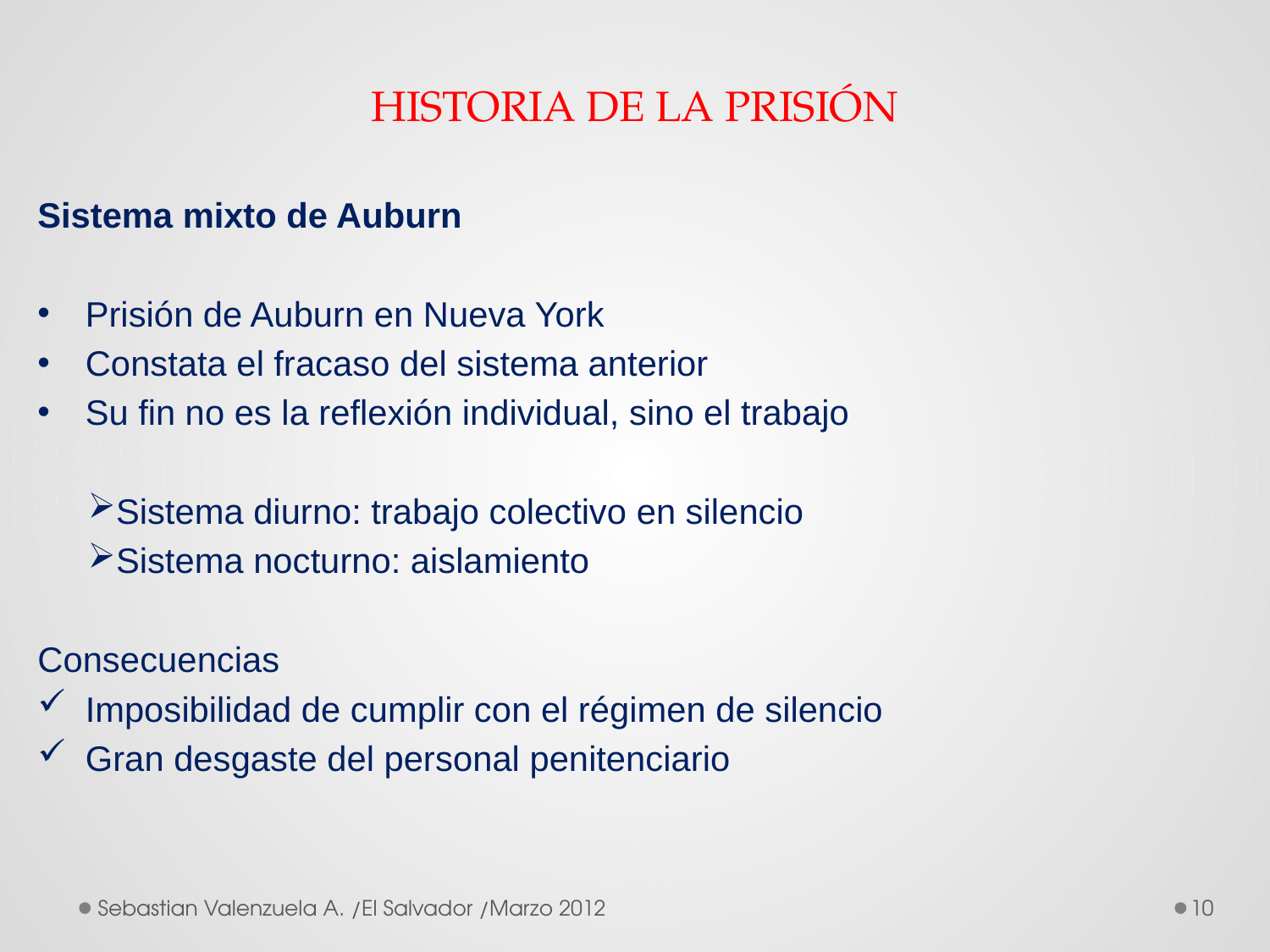

# HISTORIA DE LA PRISIÓN
Sistema mixto de Auburn

Prisión de Auburn en Nueva York
Constata el fracaso del sistema anterior
Su fin no es la reflexión individual, sino el trabajo

Sistema diurno: trabajo colectivo en silencio
Sistema nocturno: aislamiento

Consecuencias
Imposibilidad de cumplir con el régimen de silencio
Gran desgaste del personal penitenciario
Sebastian Valenzuela A. /El Salvador /Marzo 2012
10